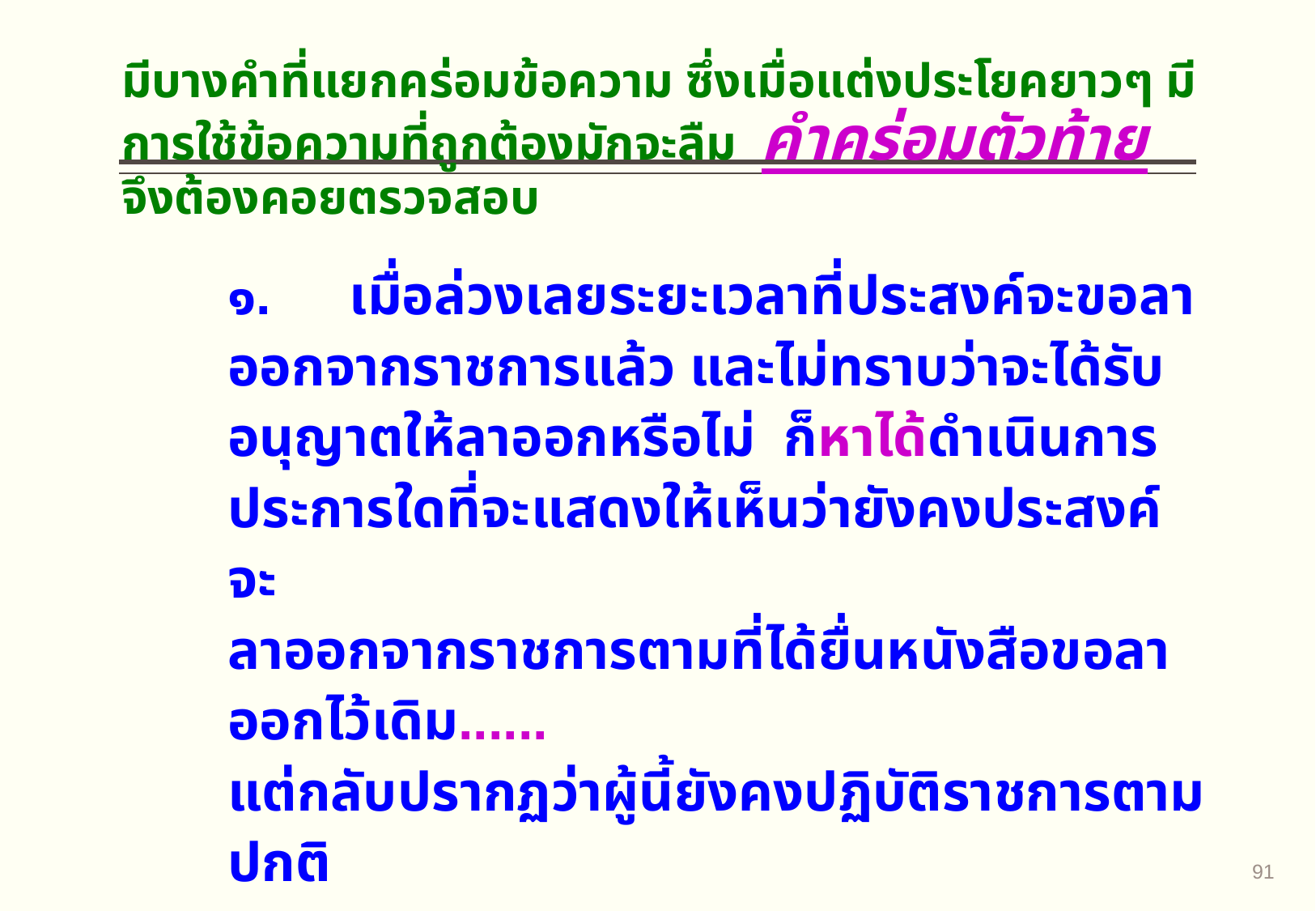

มีบางคำที่แยกคร่อมข้อความ ซึ่งเมื่อแต่งประโยคยาวๆ มีการใช้ข้อความที่ถูกต้องมักจะลืม  คำคร่อมตัวท้าย  จึงต้องคอยตรวจสอบ
	๑.	เมื่อล่วงเลยระยะเวลาที่ประสงค์จะขอลาออกจากราชการแล้ว และไม่ทราบว่าจะได้รับอนุญาตให้ลาออกหรือไม่  ก็หาได้ดำเนินการประการใดที่จะแสดงให้เห็นว่ายังคงประสงค์จะ
ลาออกจากราชการตามที่ได้ยื่นหนังสือขอลาออกไว้เดิม......
แต่กลับปรากฏว่าผู้นี้ยังคงปฏิบัติราชการตามปกติ
๒.	คำว่า “ก่อหนี้ผูกพัน” หมายถึงการทำข้อผูกพันที่จะต้องจ่ายให้
เป็น เงิน สิ่งของ หรือบริการ  ไม่ว่าจะเกิดจากการกู้ยืม  การซื้อ
...  การจ้างโดยใช้เครดิต
91